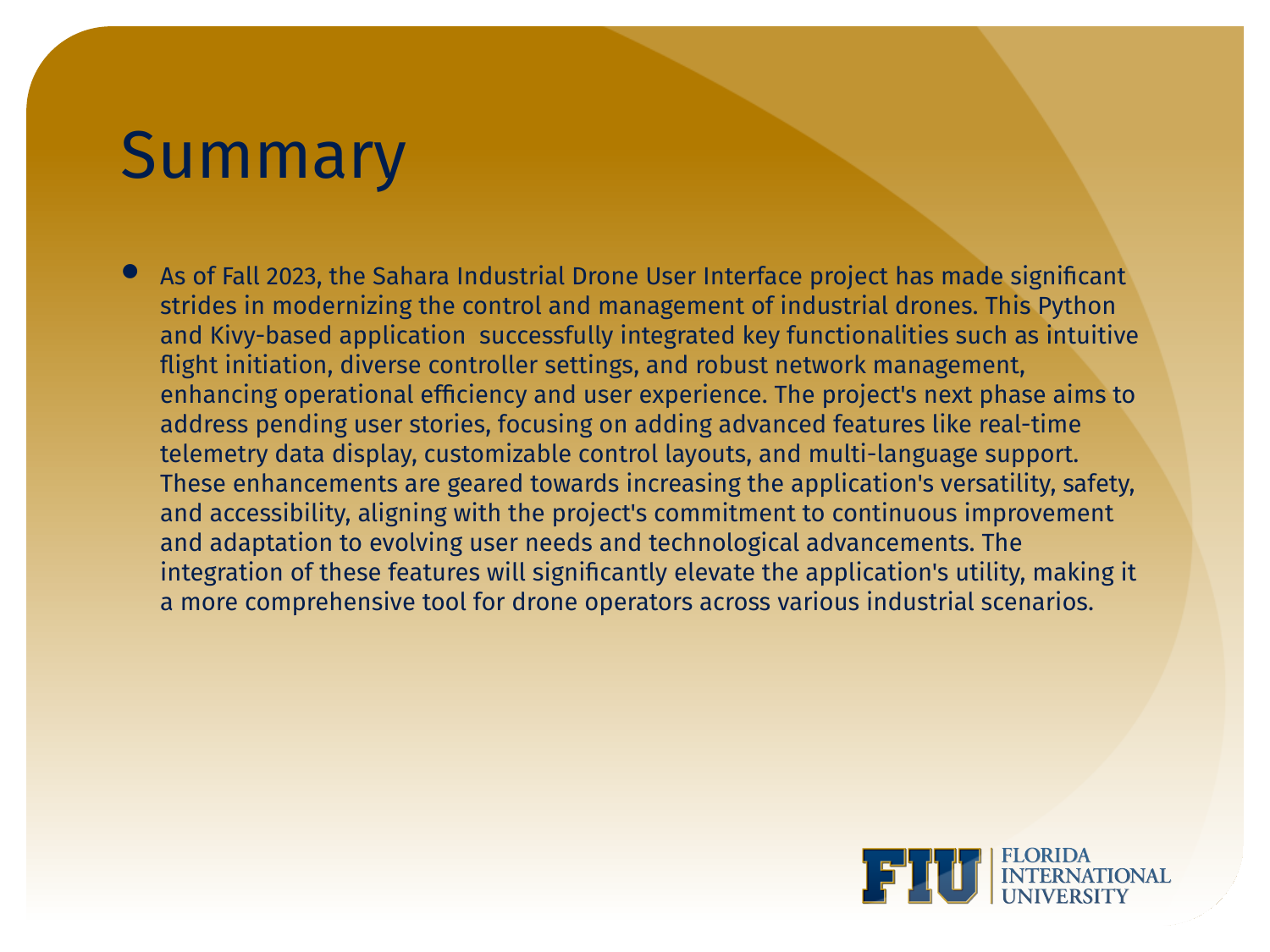

# Summary
As of Fall 2023, the Sahara Industrial Drone User Interface project has made significant strides in modernizing the control and management of industrial drones. This Python and Kivy-based application  successfully integrated key functionalities such as intuitive flight initiation, diverse controller settings, and robust network management, enhancing operational efficiency and user experience. The project's next phase aims to address pending user stories, focusing on adding advanced features like real-time telemetry data display, customizable control layouts, and multi-language support. These enhancements are geared towards increasing the application's versatility, safety, and accessibility, aligning with the project's commitment to continuous improvement and adaptation to evolving user needs and technological advancements. The integration of these features will significantly elevate the application's utility, making it a more comprehensive tool for drone operators across various industrial scenarios.